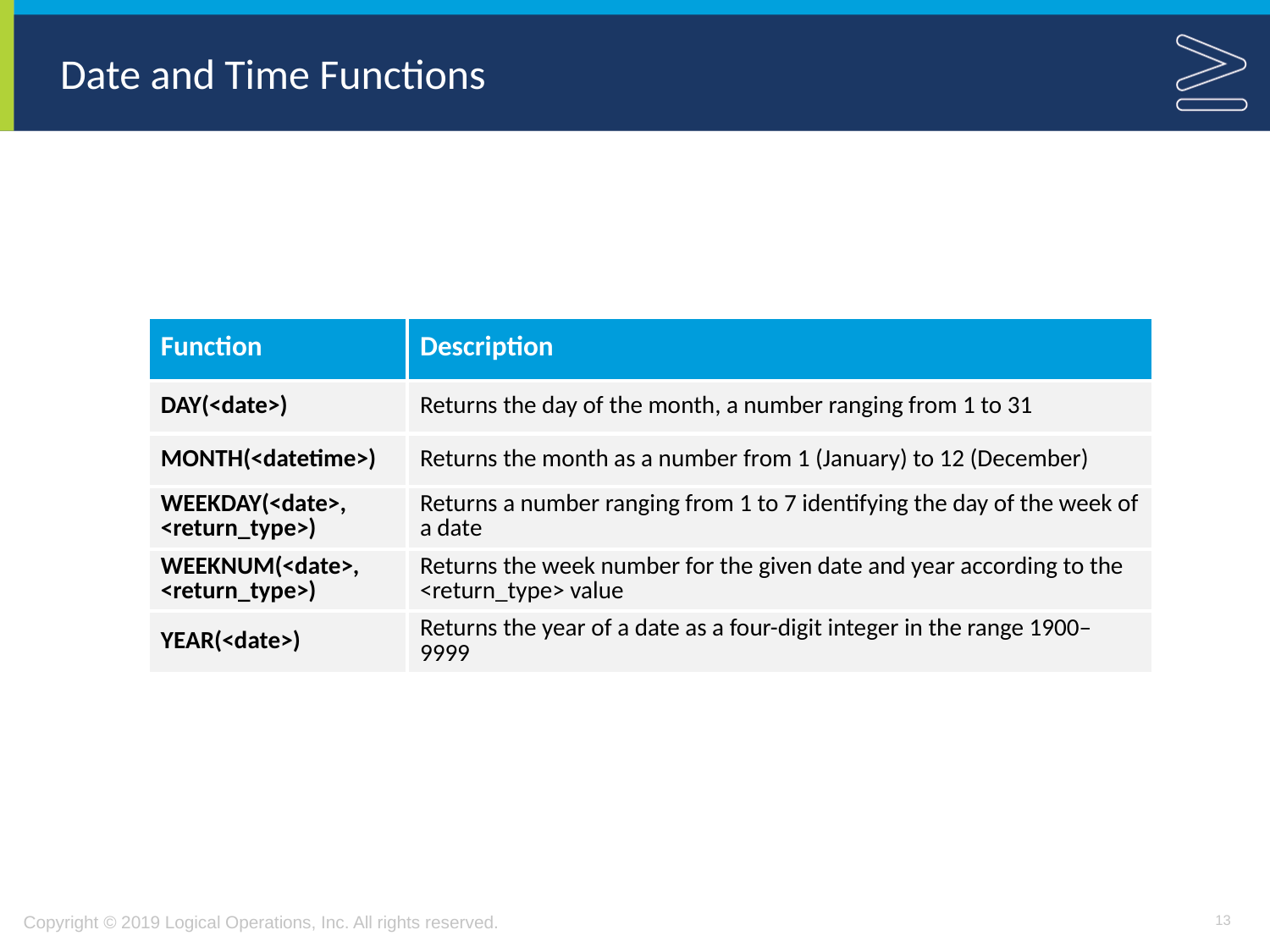

# Date and Time Functions
| Function | Description |
| --- | --- |
| DAY(<date>) | Returns the day of the month, a number ranging from 1 to 31 |
| MONTH(<datetime>) | Returns the month as a number from 1 (January) to 12 (December) |
| WEEKDAY(<date>, <return\_type>) | Returns a number ranging from 1 to 7 identifying the day of the week of a date |
| WEEKNUM(<date>, <return\_type>) | Returns the week number for the given date and year according to the <return\_type> value |
| YEAR(<date>) | Returns the year of a date as a four-digit integer in the range 1900–9999 |
13